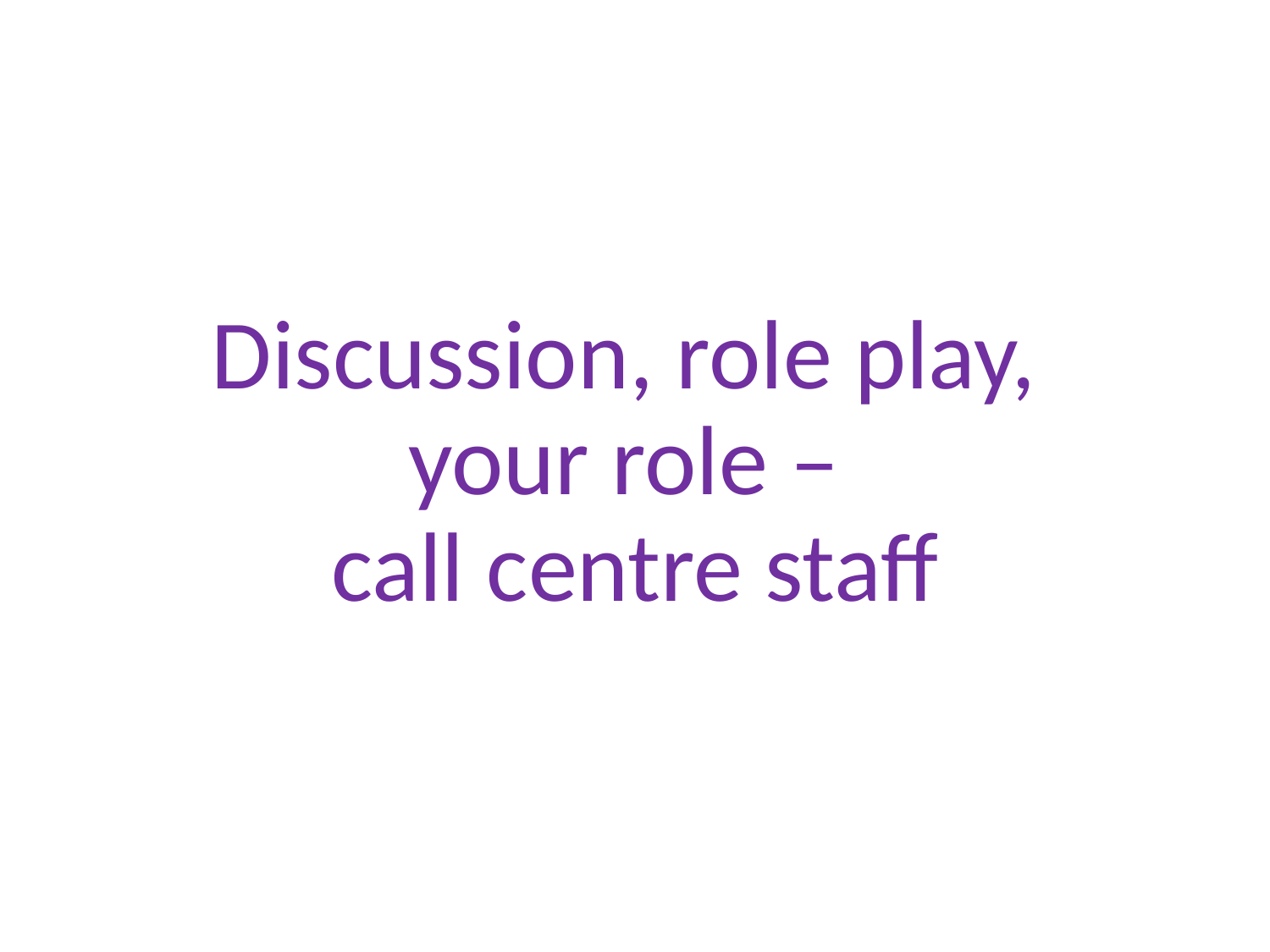

# Discussion, role play, your role – call centre staff